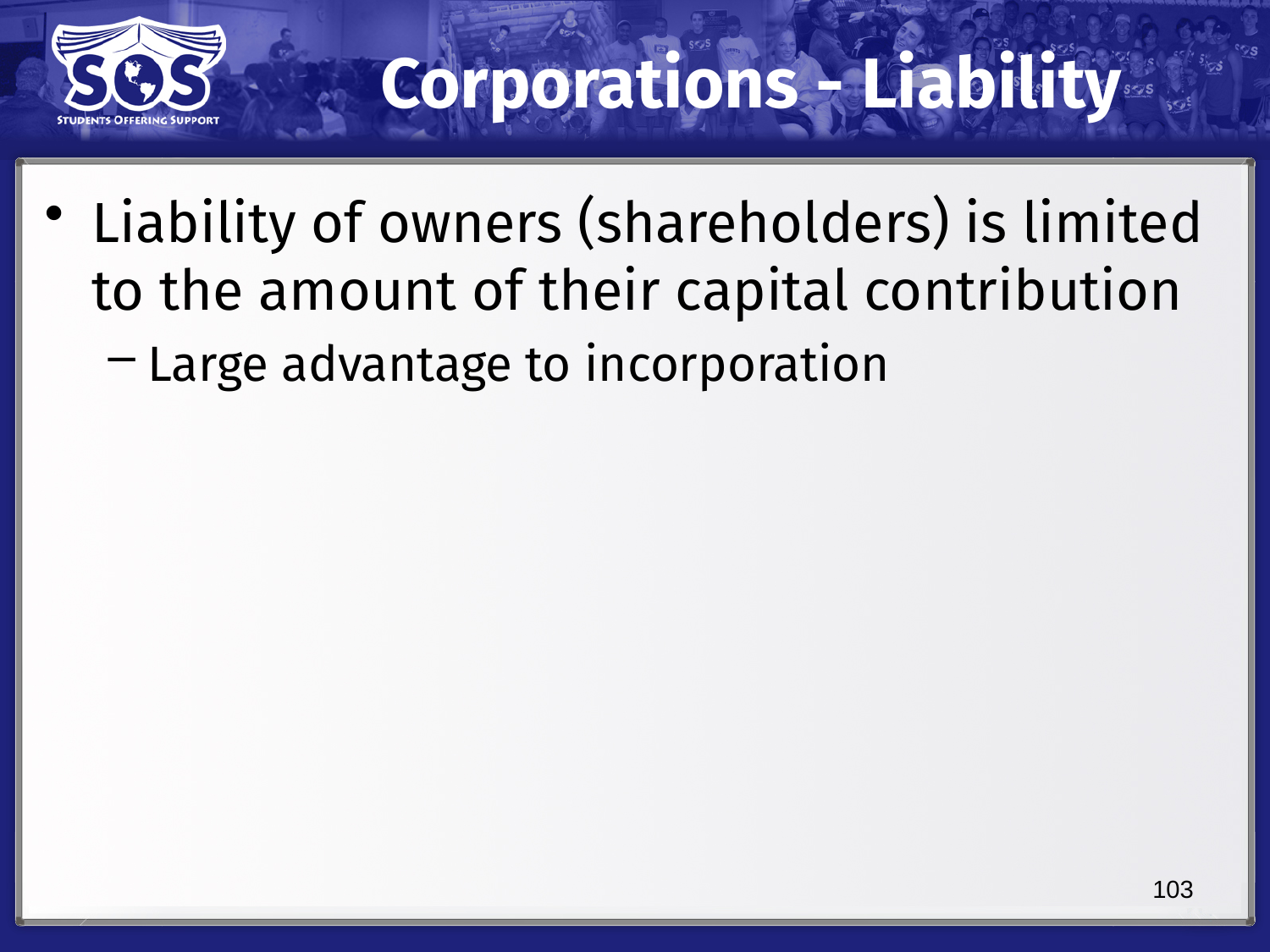

# Corporations - Liability
Liability of owners (shareholders) is limited to the amount of their capital contribution
Large advantage to incorporation

103